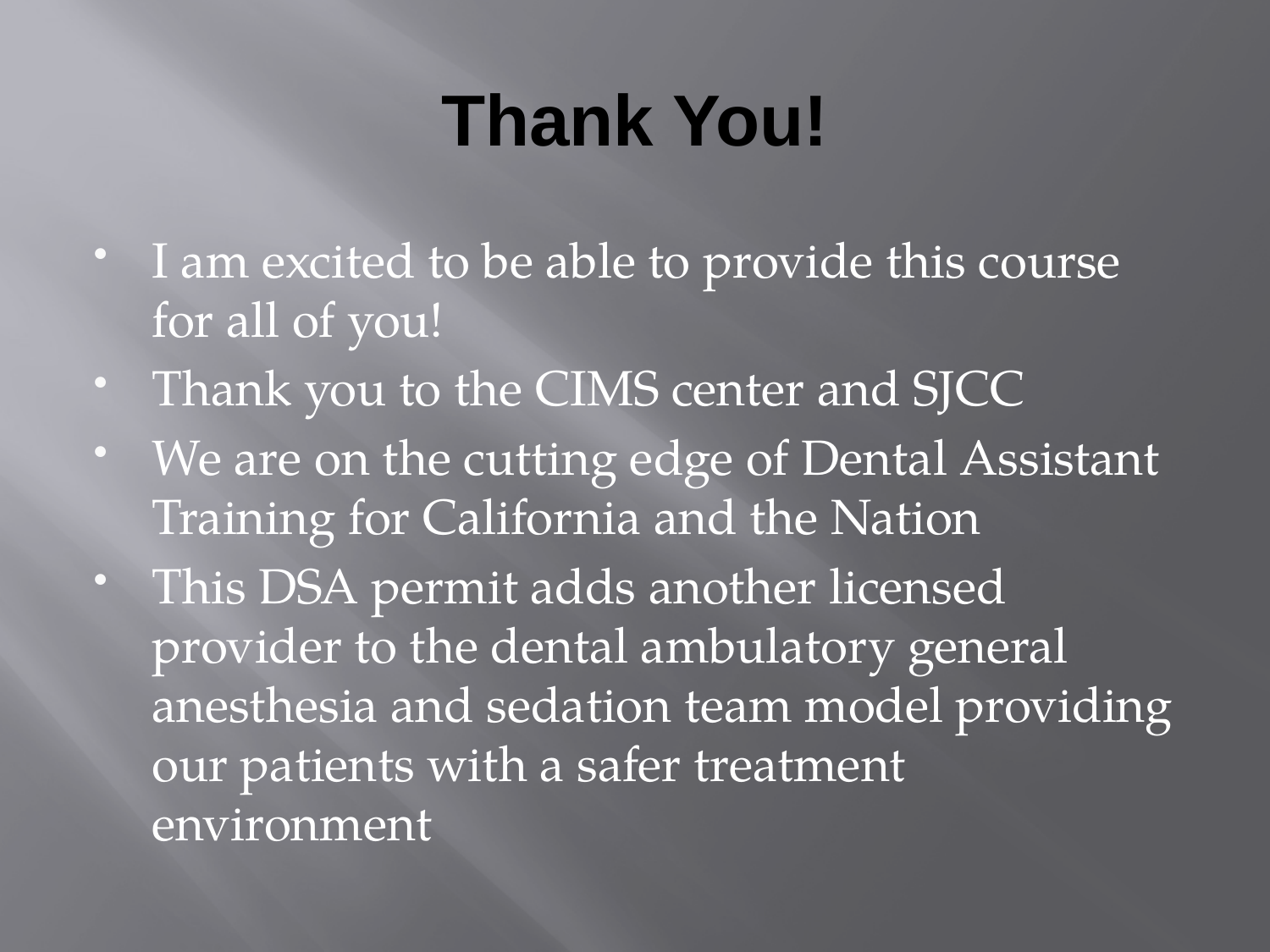

# Thank You!
I am excited to be able to provide this course for all of you!
Thank you to the CIMS center and SJCC
We are on the cutting edge of Dental Assistant Training for California and the Nation
This DSA permit adds another licensed provider to the dental ambulatory general anesthesia and sedation team model providing our patients with a safer treatment environment